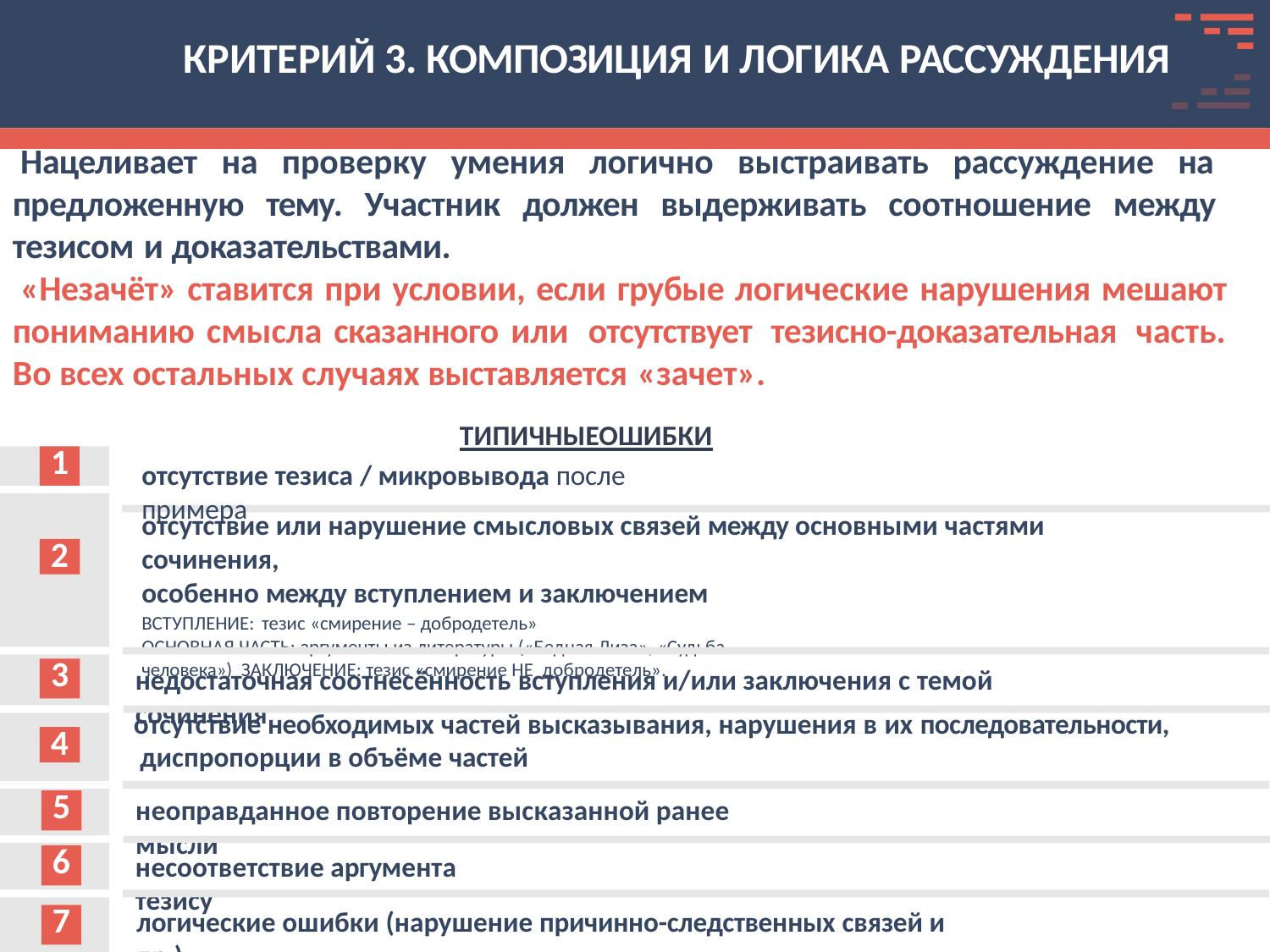

# КРИТЕРИЙ 3. КОМПОЗИЦИЯ И ЛОГИКА РАССУЖДЕНИЯ

Нацеливает на проверку умения логично выстраивать рассуждение на  предложенную тему. Участник должен выдерживать соотношение между  тезисом и доказательствами.
«Незачёт» ставится при условии, если грубые логические нарушения мешают  пониманию смысла сказанного или отсутствует тезисно-доказательная часть.  Во всех остальных случаях выставляется «зачет».
ТИПИЧНЫЕОШИБКИ
отсутствие тезиса / микровывода после примера
1

отсутствие или нарушение смысловых связей между основными частями сочинения,
особенно между вступлением и заключением
ВСТУПЛЕНИЕ: тезис «смирение – добродетель»
ОСНОВНАЯ ЧАСТЬ: аргументы из литературы («Бедная Лиза», «Судьба человека»)  ЗАКЛЮЧЕНИЕ: тезис «смирение НЕ  добродетель».
2

3

недостаточная соотнесённость вступления и/или заключения с темой сочинения
отсутствие необходимых частей высказывания, нарушения в их последовательности,  диспропорции в объёме частей

4

5

неоправданное повторение высказанной ранее мысли

6

несоответствие аргумента тезису

7

логические ошибки (нарушение причинно-следственных связей и пр.)